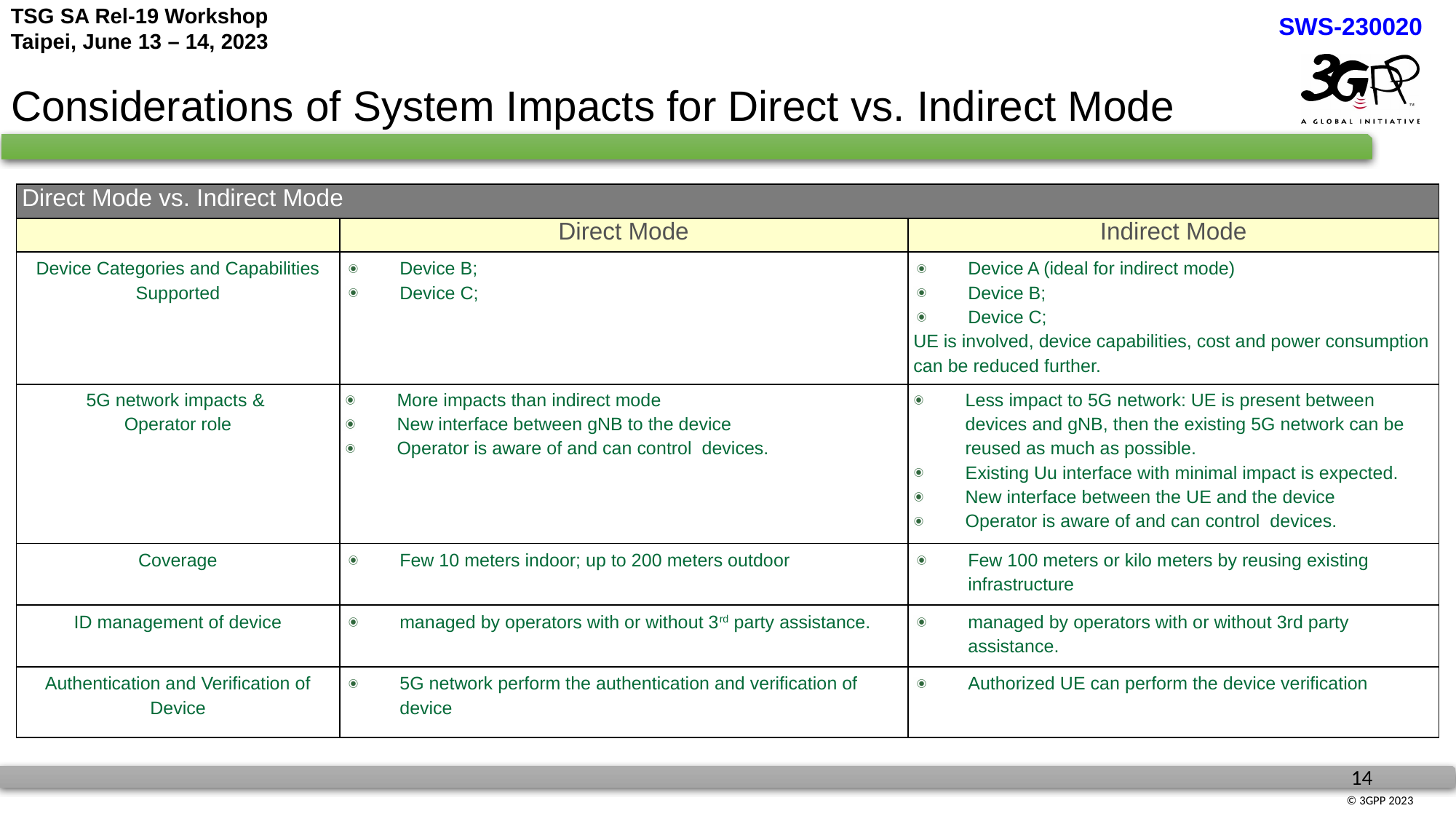

Considerations of System Impacts for Direct vs. Indirect Mode
| Direct Mode vs. Indirect Mode |  |  |
| --- | --- | --- |
|  | Direct Mode | Indirect Mode |
| Device Categories and Capabilities Supported | Device B; Device C; | Device A (ideal for indirect mode) Device B; Device C; UE is involved, device capabilities, cost and power consumption can be reduced further. |
| 5G network impacts & Operator role | More impacts than indirect mode New interface between gNB to the device Operator is aware of and can control devices. | Less impact to 5G network: UE is present between devices and gNB, then the existing 5G network can be reused as much as possible. Existing Uu interface with minimal impact is expected. New interface between the UE and the device Operator is aware of and can control devices. |
| Coverage | Few 10 meters indoor; up to 200 meters outdoor | Few 100 meters or kilo meters by reusing existing infrastructure |
| ID management of device | managed by operators with or without 3rd party assistance. | managed by operators with or without 3rd party assistance. |
| Authentication and Verification of Device | 5G network perform the authentication and verification of device | Authorized UE can perform the device verification |